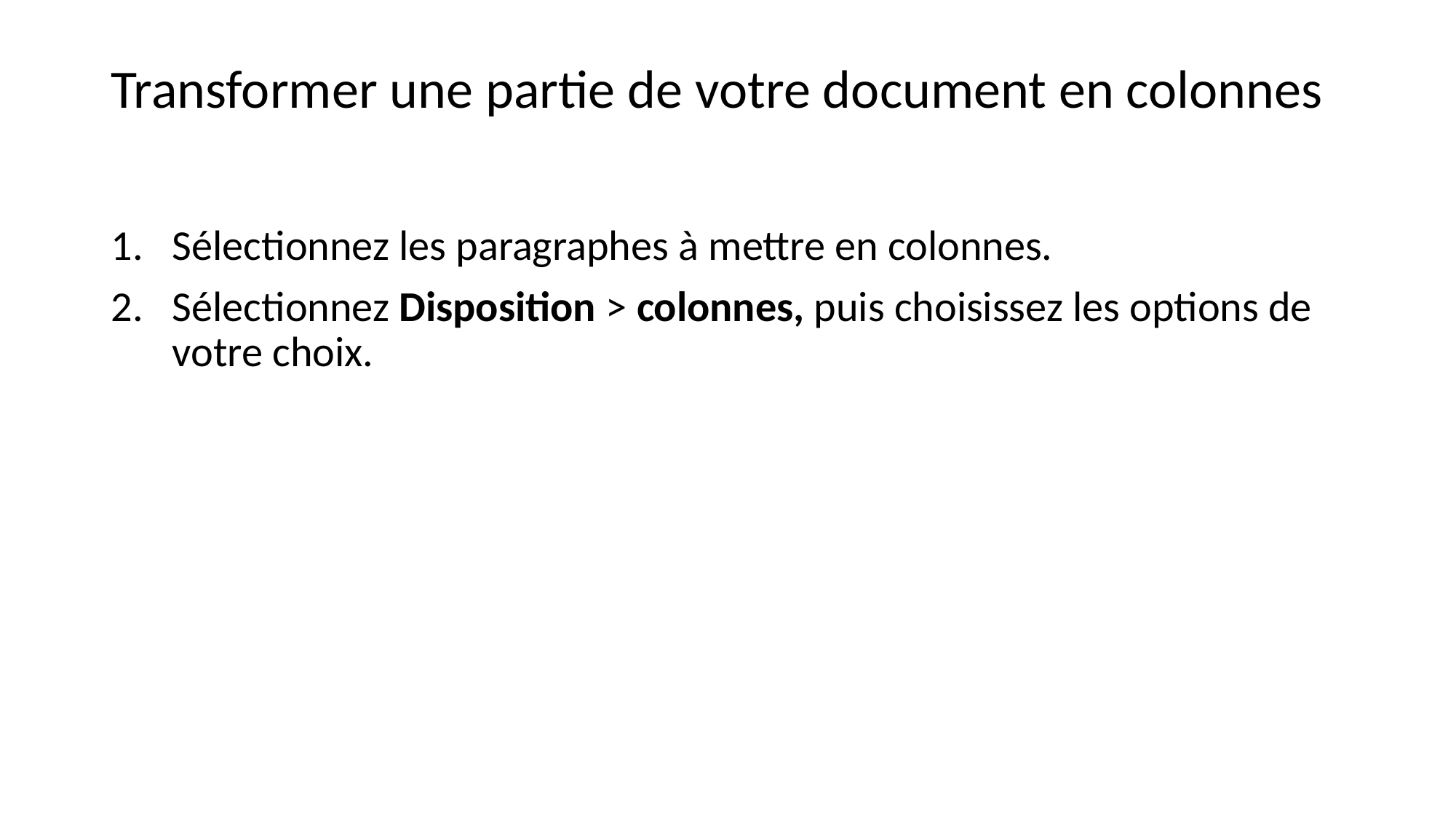

# Transformer une partie de votre document en colonnes
Sélectionnez les paragraphes à mettre en colonnes.
Sélectionnez Disposition > colonnes, puis choisissez les options de votre choix.